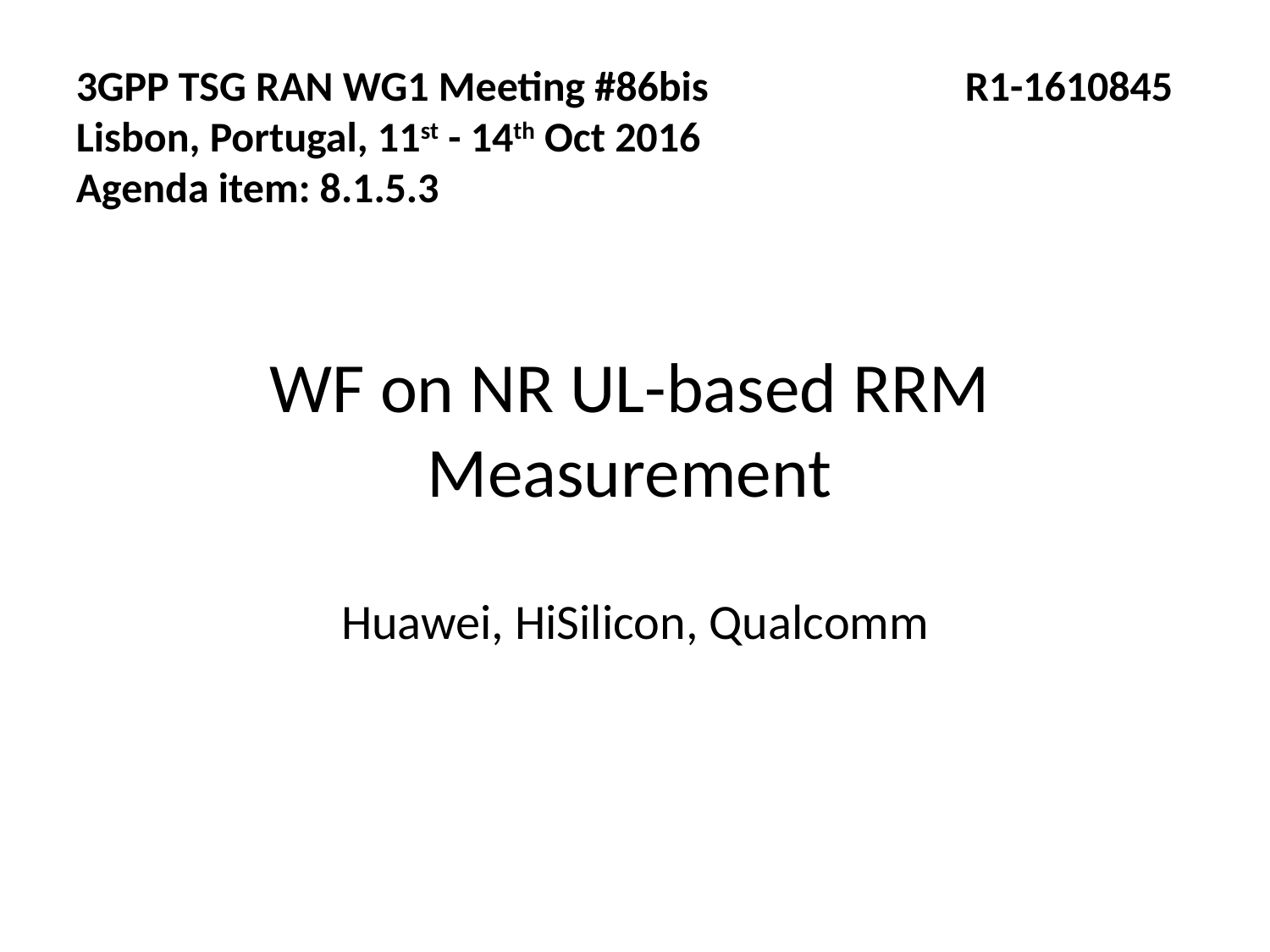

3GPP TSG RAN WG1 Meeting #86bis			R1-1610845
Lisbon, Portugal, 11st - 14th Oct 2016
Agenda item: 8.1.5.3
WF on NR UL-based RRM Measurement
Huawei, HiSilicon, Qualcomm